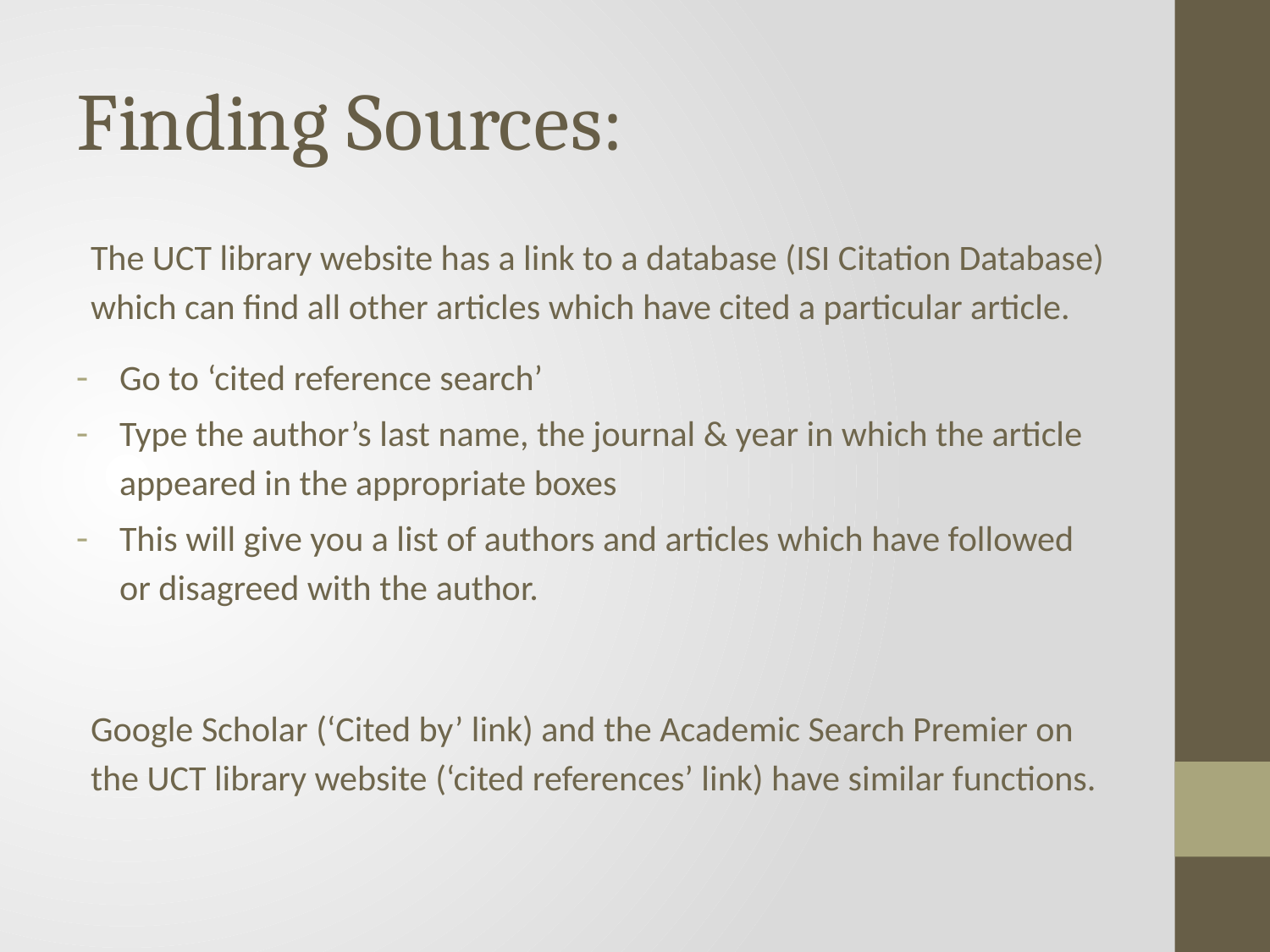

# Finding Sources:
The UCT library website has a link to a database (ISI Citation Database) which can find all other articles which have cited a particular article.
Go to ‘cited reference search’
Type the author’s last name, the journal & year in which the article appeared in the appropriate boxes
This will give you a list of authors and articles which have followed or disagreed with the author.

Google Scholar (‘Cited by’ link) and the Academic Search Premier on the UCT library website (‘cited references’ link) have similar functions.